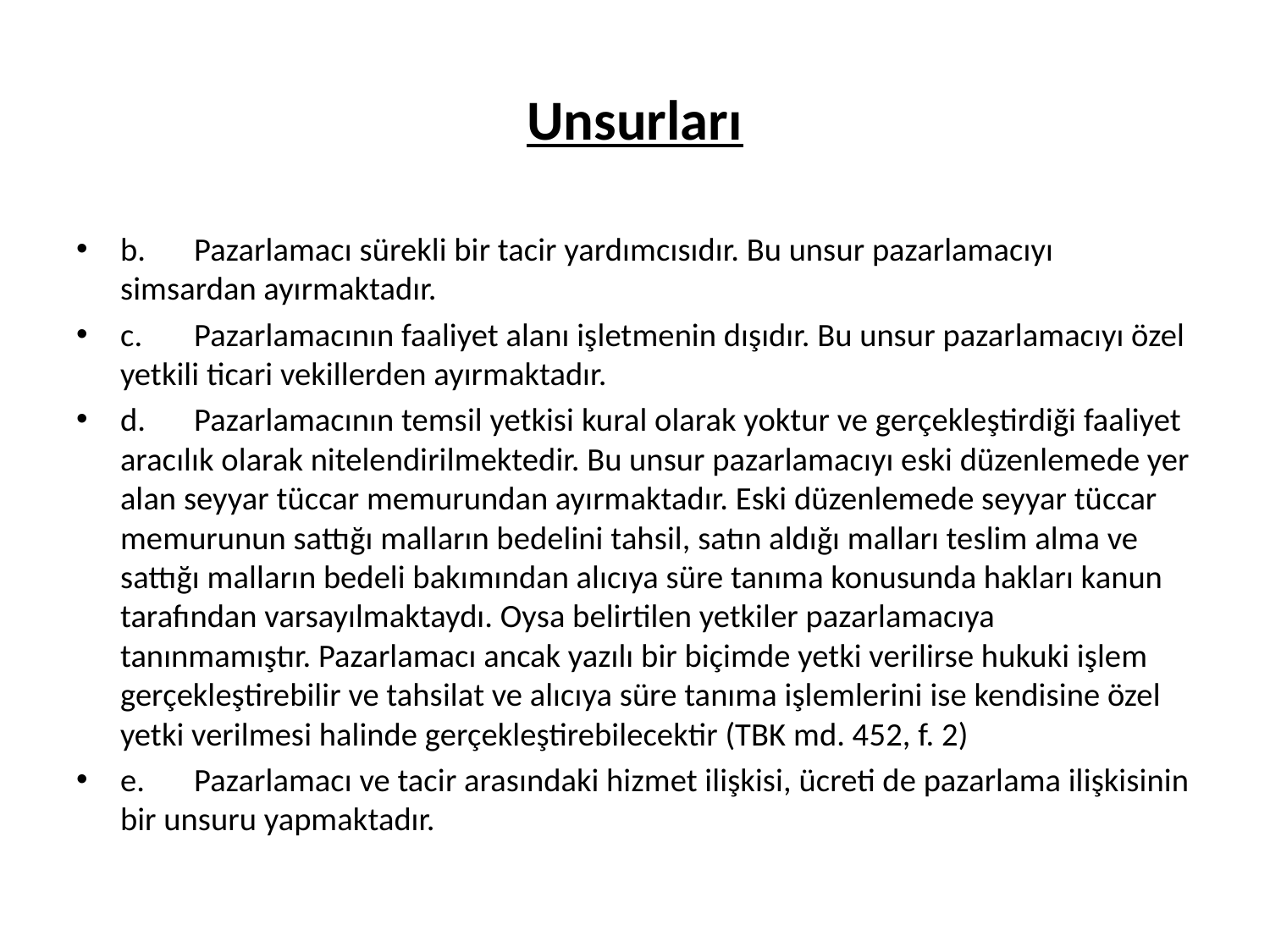

# Unsurları
b.	Pazarlamacı sürekli bir tacir yardımcısıdır. Bu unsur pazarlamacıyı simsardan ayırmaktadır.
c. 	Pazarlamacının faaliyet alanı işletmenin dışıdır. Bu unsur pazarlamacıyı özel yetkili ticari vekillerden ayırmaktadır.
d. 	Pazarlamacının temsil yetkisi kural olarak yoktur ve gerçekleştirdiği faaliyet aracılık olarak nitelendirilmektedir. Bu unsur pazarlamacıyı eski düzenlemede yer alan seyyar tüccar memurundan ayırmaktadır. Eski düzenlemede seyyar tüccar memurunun sattığı malların bedelini tahsil, satın aldığı malları teslim alma ve sattığı malların bedeli bakımından alıcıya süre tanıma konusunda hakları kanun tarafından varsayılmaktaydı. Oysa belirtilen yetkiler pazarlamacıya tanınmamıştır. Pazarlamacı ancak yazılı bir biçimde yetki verilirse hukuki işlem gerçekleştirebilir ve tahsilat ve alıcıya süre tanıma işlemlerini ise kendisine özel yetki verilmesi halinde gerçekleştirebilecektir (TBK md. 452, f. 2)
e. 	Pazarlamacı ve tacir arasındaki hizmet ilişkisi, ücreti de pazarlama ilişkisinin bir unsuru yapmaktadır.